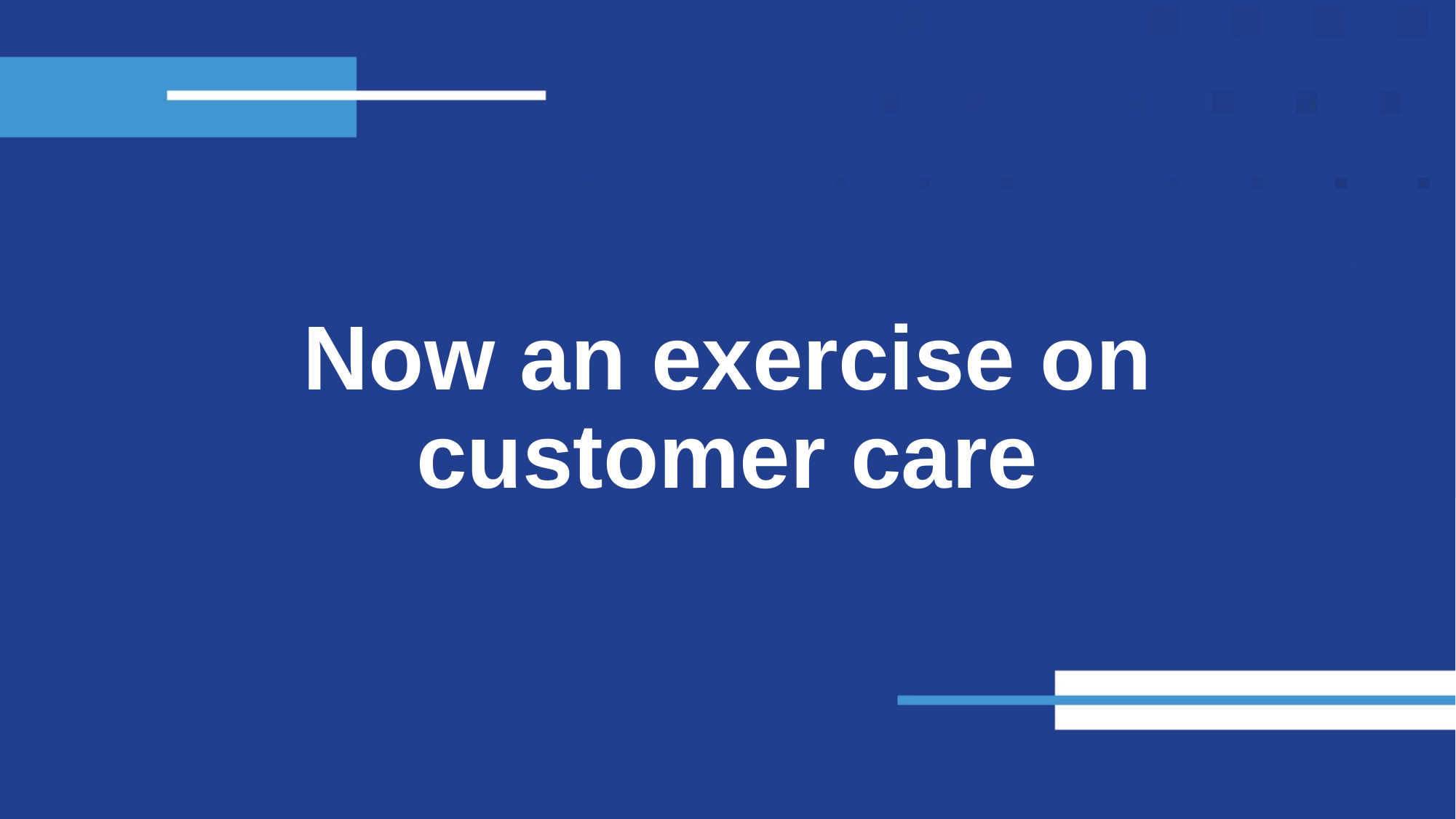

# Now an exercise on customer care